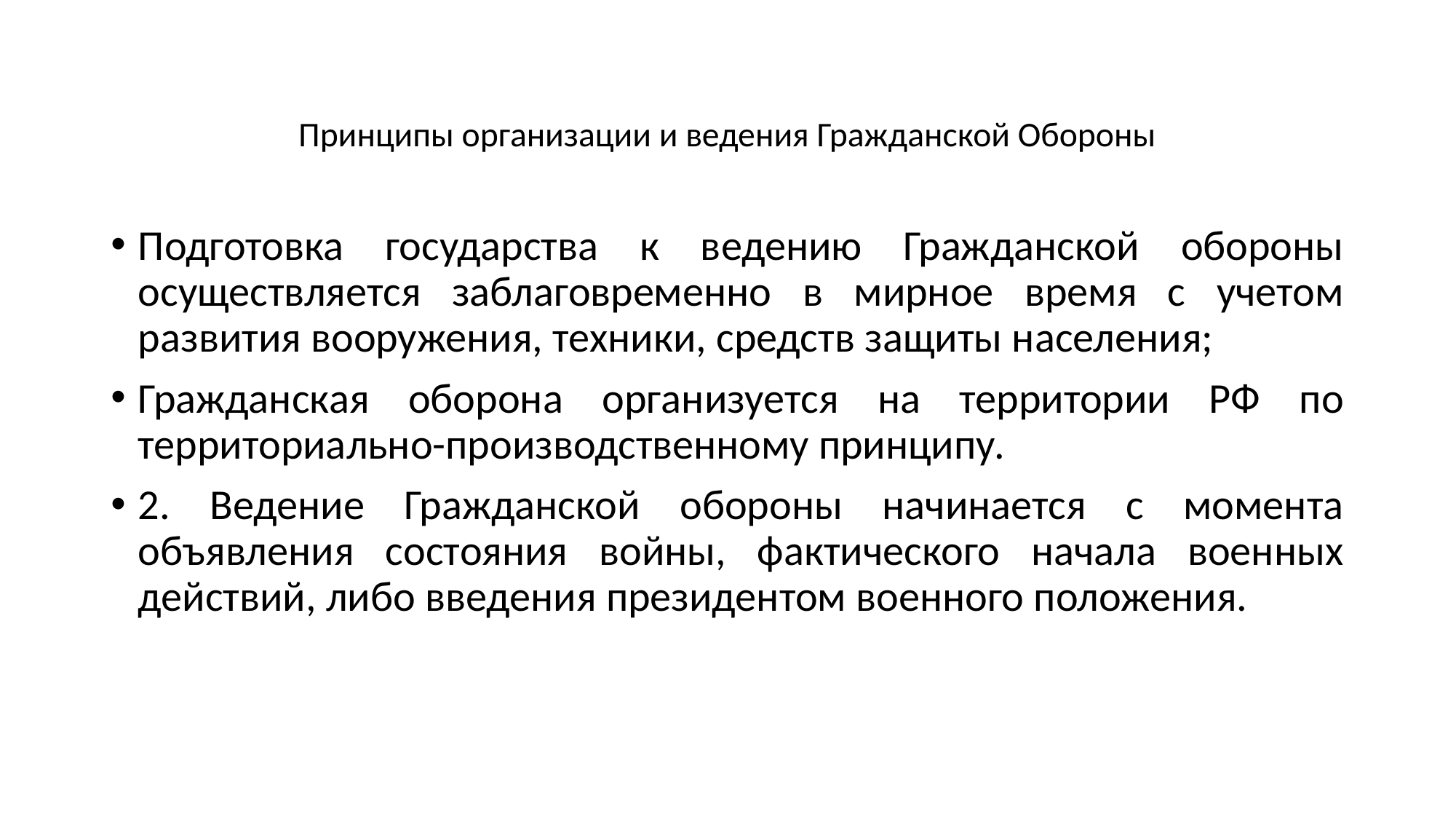

# Принципы организации и ведения Гражданской Обороны
Подготовка государства к ведению Гражданской обороны осуществляется заблаговременно в мирное время с учетом развития вооружения, техники, средств защиты населения;
Гражданская оборона организуется на территории РФ по территориально-производственному принципу.
2. Ведение Гражданской обороны начинается с момента объявления состояния войны, фактического начала военных действий, либо введения президентом военного положения.